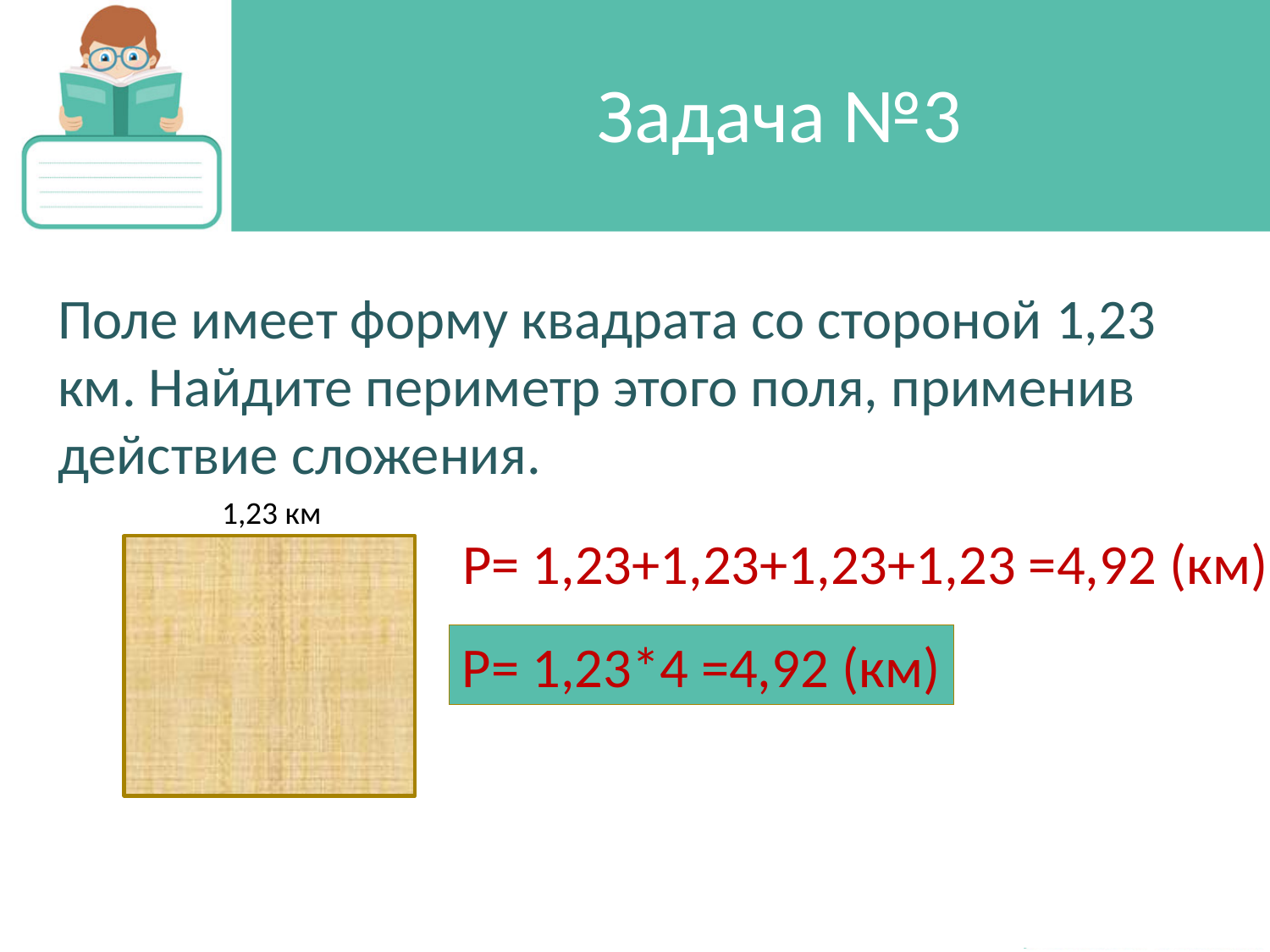

# Задача №3
Поле имеет форму квадрата со стороной 1,23 км. Найдите периметр этого поля, применив действие сложения.

1,23 км
Р= 1,23+1,23+1,23+1,23 =4,92 (км)

Р= 1,23*4 =4,92 (км)